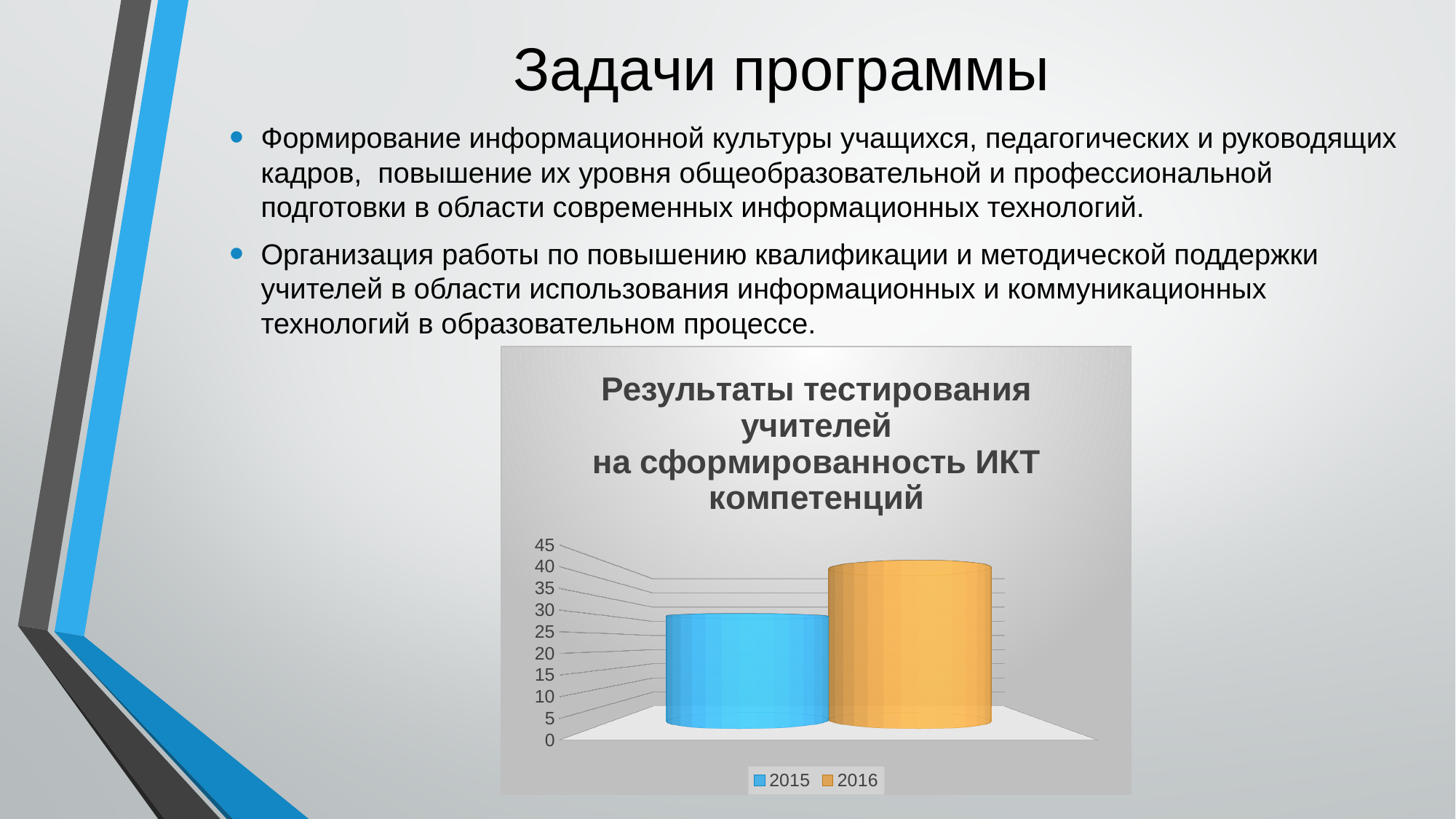

# Задачи программы
Формирование информационной культуры учащихся, педагогических и руководящих кадров,  повышение их уровня общеобразовательной и профессиональной подготовки в области современных информационных технологий.
Организация работы по повышению квалификации и методической поддержки учителей в области использования информационных и коммуникационных технологий в образовательном процессе.

[unsupported chart]